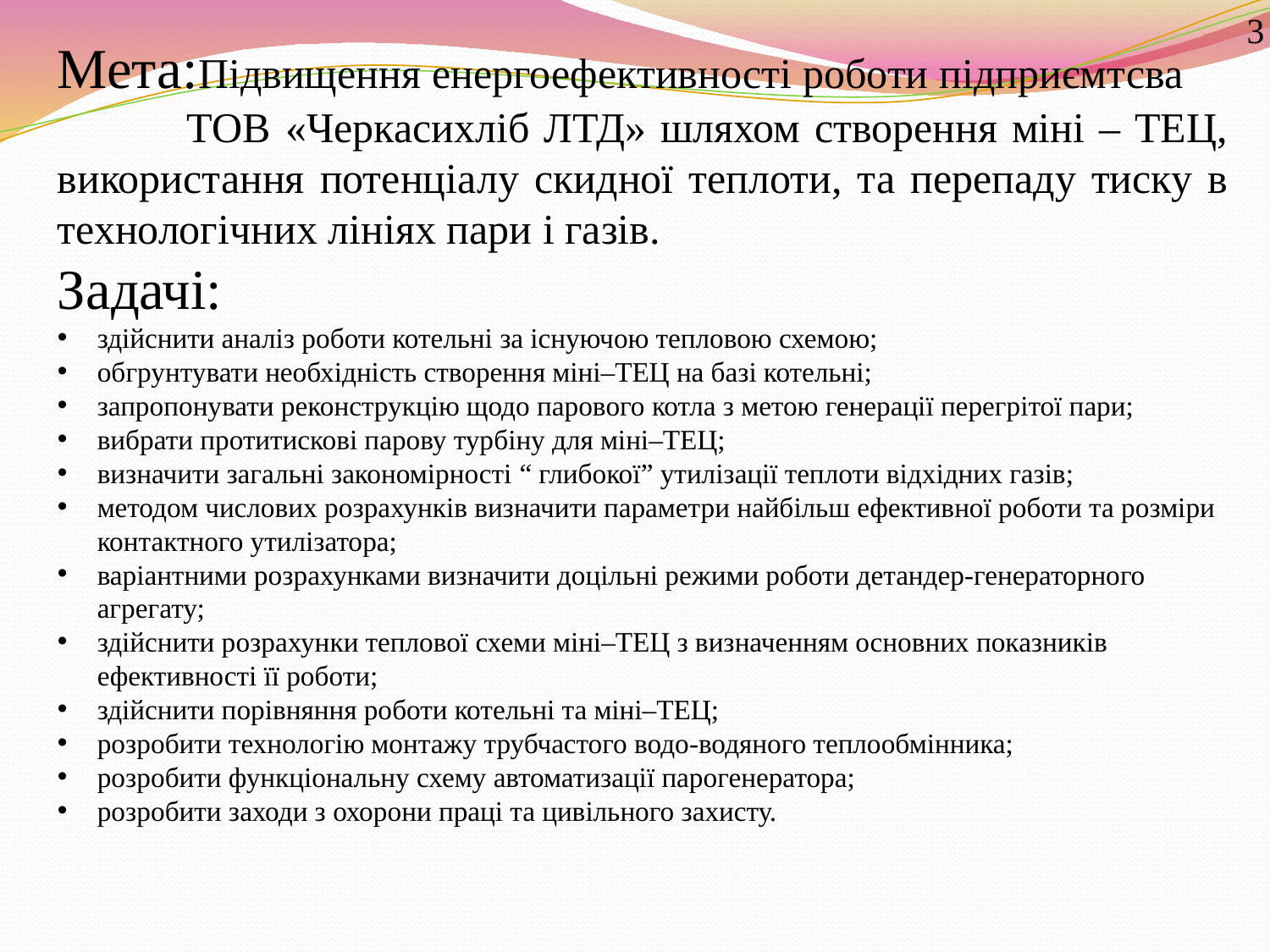

3
Мета:Підвищення енергоефективності роботи підприємтсва              ТОВ «Черкасихліб ЛТД» шляхом створення міні – ТЕЦ, використання потенціалу скидної теплоти, та перепаду тиску в технологічних лініях пари і газів.
Задачі:
здійснити аналіз роботи котельні за існуючою тепловою схемою;
обгрунтувати необхідність створення міні–ТЕЦ на базі котельні;
запропонувати реконструкцію щодо парового котла з метою генерації перегрітої пари;
вибрати протитискові парову турбіну для міні–ТЕЦ;
визначити загальні закономірності “ глибокої” утилізації теплоти відхідних газів;
методом числових розрахунків визначити параметри найбільш ефективної роботи та розміри контактного утилізатора;
варіантними розрахунками визначити доцільні режими роботи детандер-генераторного агрегату;
здійснити розрахунки теплової схеми міні–ТЕЦ з визначенням основних показників ефективності її роботи;
здійснити порівняння роботи котельні та міні–ТЕЦ;
розробити технологію монтажу трубчастого водо-водяного теплообмінника;
розробити функціональну схему автоматизації парогенератора;
розробити заходи з охорони праці та цивільного захисту.